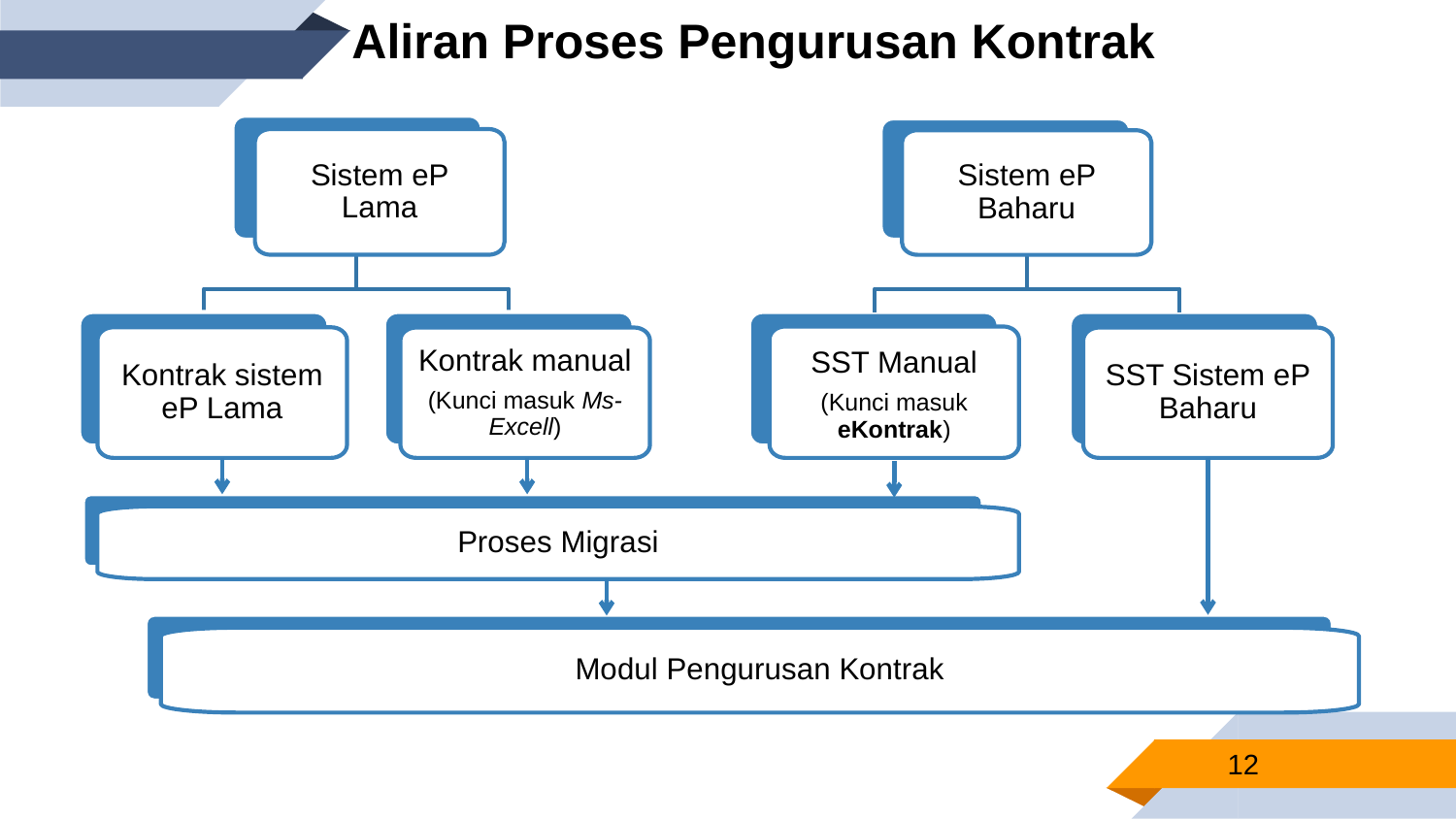

Aliran Proses Pengurusan Kontrak

Sistem eP Lama

SST Manual
(Kunci masuk eKontrak)

Kontrak sistem eP Lama
Kontrak manual
(Kunci masuk Ms-Excell)
Sistem eP Baharu

SST Sistem eP Baharu

Proses Migrasi

Modul Pengurusan Kontrak
12